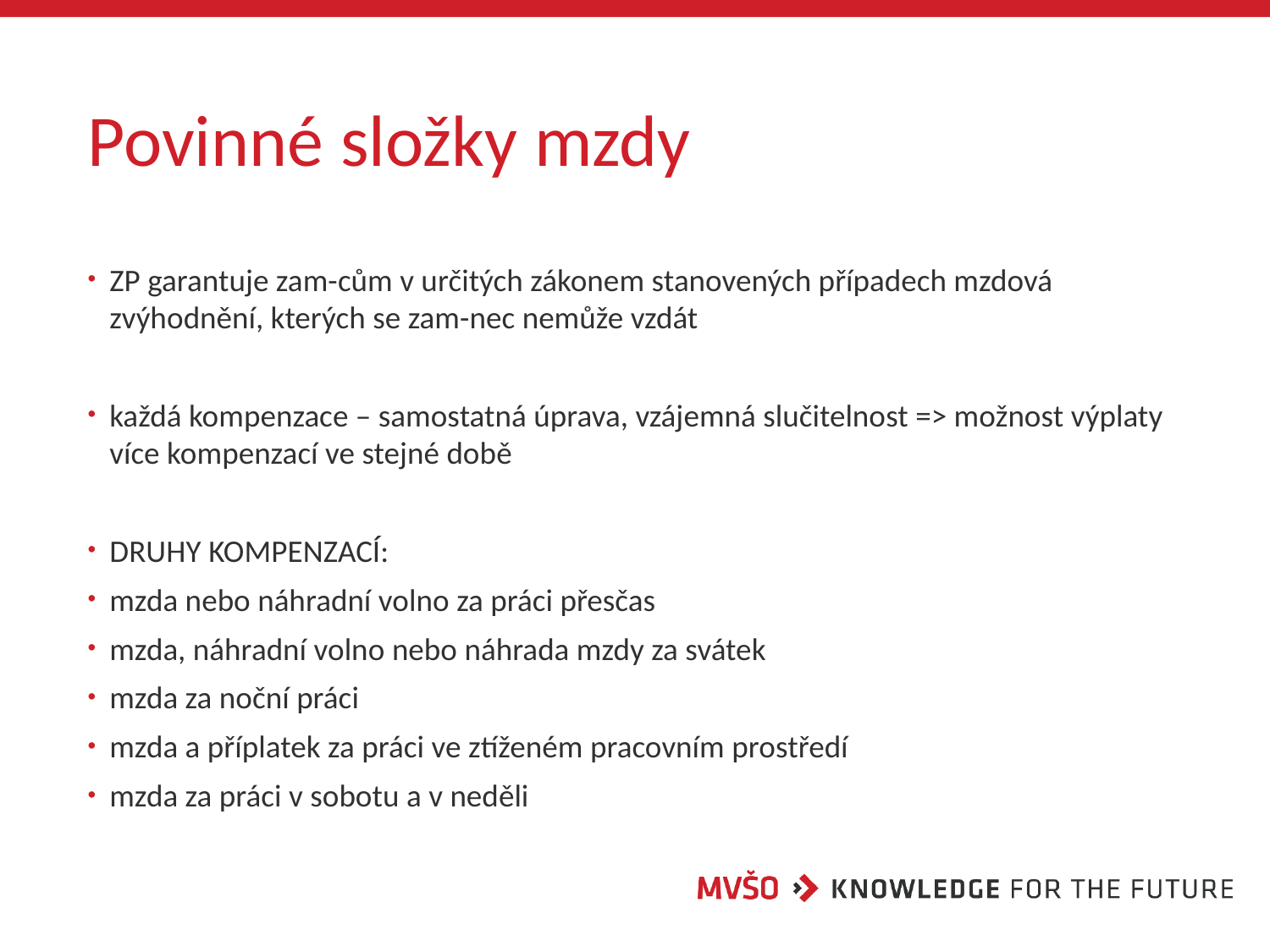

# Povinné složky mzdy
ZP garantuje zam-cům v určitých zákonem stanovených případech mzdová zvýhodnění, kterých se zam-nec nemůže vzdát

každá kompenzace – samostatná úprava, vzájemná slučitelnost => možnost výplaty více kompenzací ve stejné době

DRUHY KOMPENZACÍ:
mzda nebo náhradní volno za práci přesčas
mzda, náhradní volno nebo náhrada mzdy za svátek
mzda za noční práci
mzda a příplatek za práci ve ztíženém pracovním prostředí
mzda za práci v sobotu a v neděli